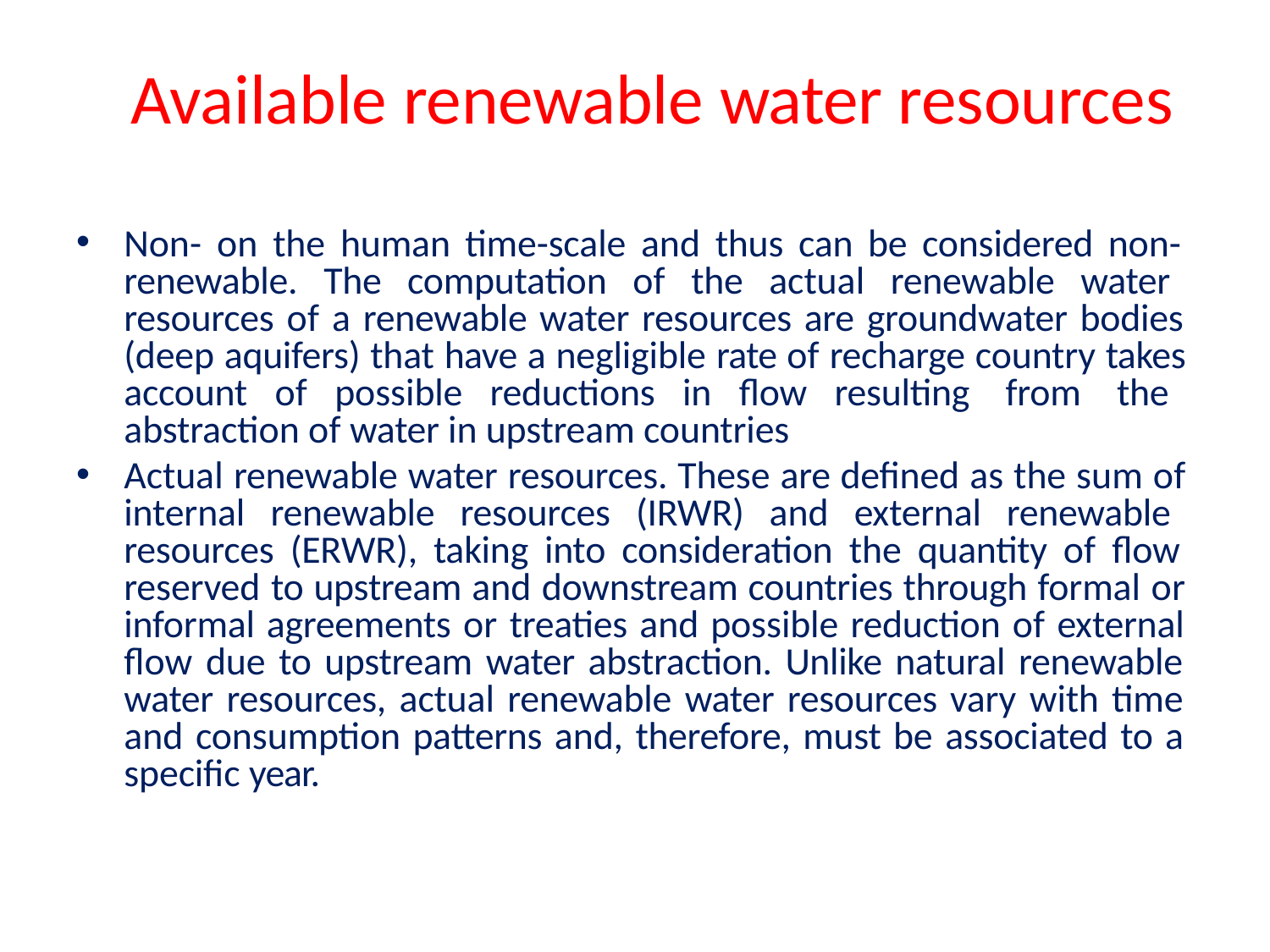

# Available renewable water resources
Non- on the human time-scale and thus can be considered non-  renewable. The computation of the actual renewable water  resources of a renewable water resources are groundwater bodies  (deep aquifers) that have a negligible rate of recharge country takes  account of possible reductions in flow resulting from the  abstraction of water in upstream countries
Actual renewable water resources. These are defined as the sum of  internal renewable resources (IRWR) and external renewable  resources (ERWR), taking into consideration the quantity of flow  reserved to upstream and downstream countries through formal or  informal agreements or treaties and possible reduction of external  flow due to upstream water abstraction. Unlike natural renewable  water resources, actual renewable water resources vary with time  and consumption patterns and, therefore, must be associated to a  specific year.